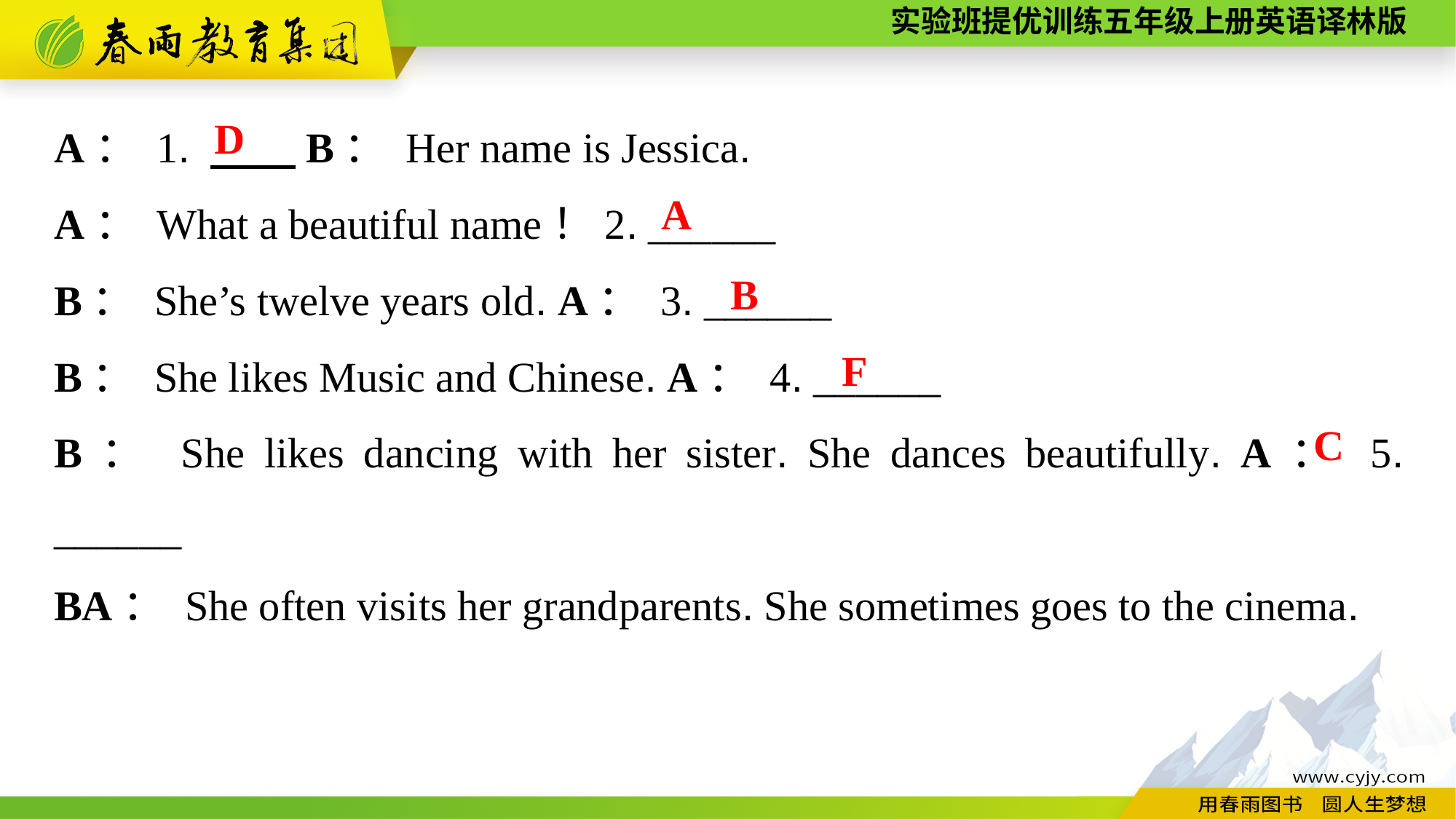

A： 1. 　　B： Her name is Jessica.
A： What a beautiful name！2. ______
B： She’s twelve years old. A： 3. ______
B： She likes Music and Chinese. A： 4. ______
B： She likes dancing with her sister. She dances beautifully. A： 5. ______
BA： She often visits her grandparents. She sometimes goes to the cinema.
D
A
B
F
C